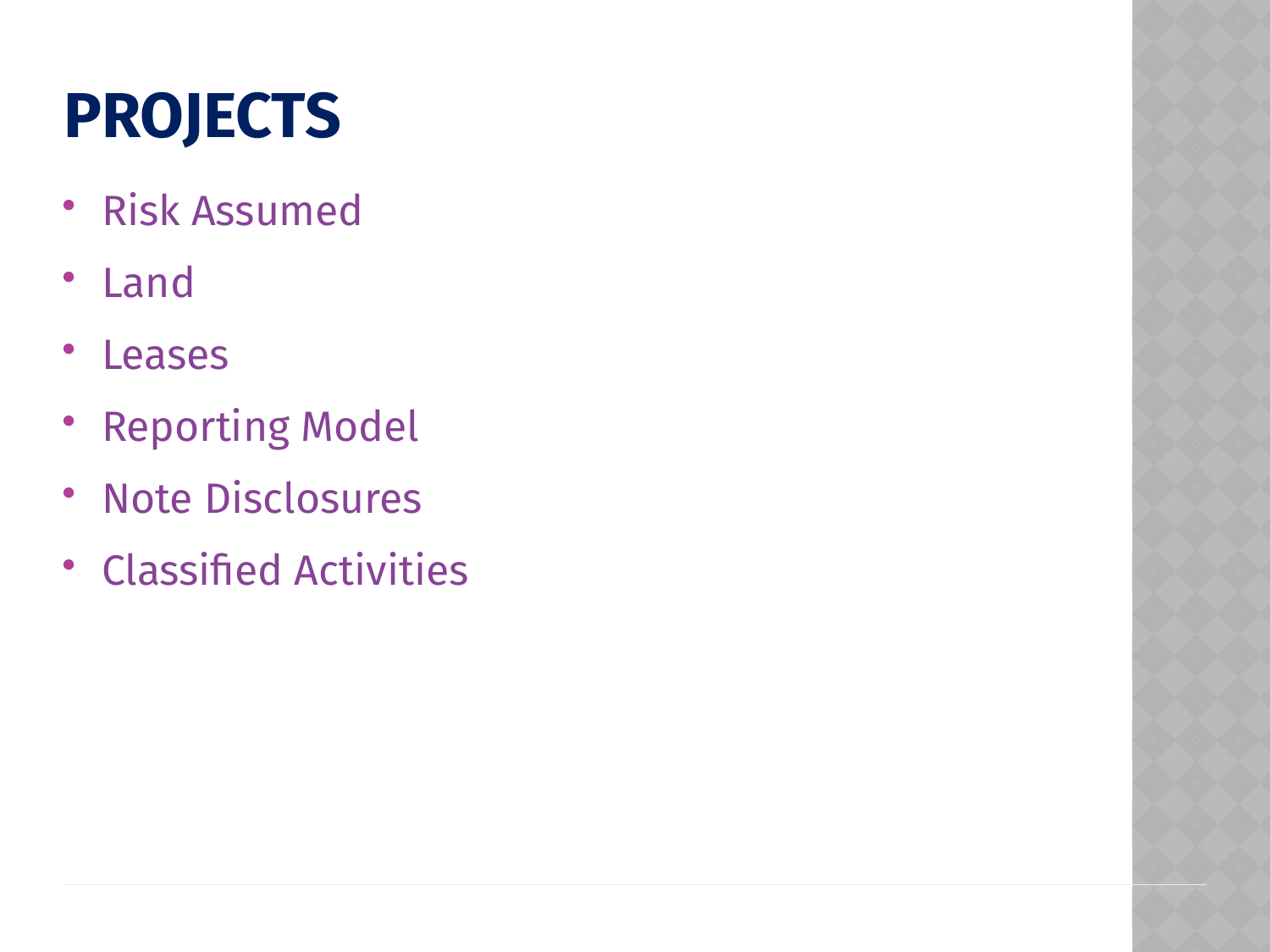

# projects
 Risk Assumed
 Land
 Leases
 Reporting Model
 Note Disclosures
 Classified Activities